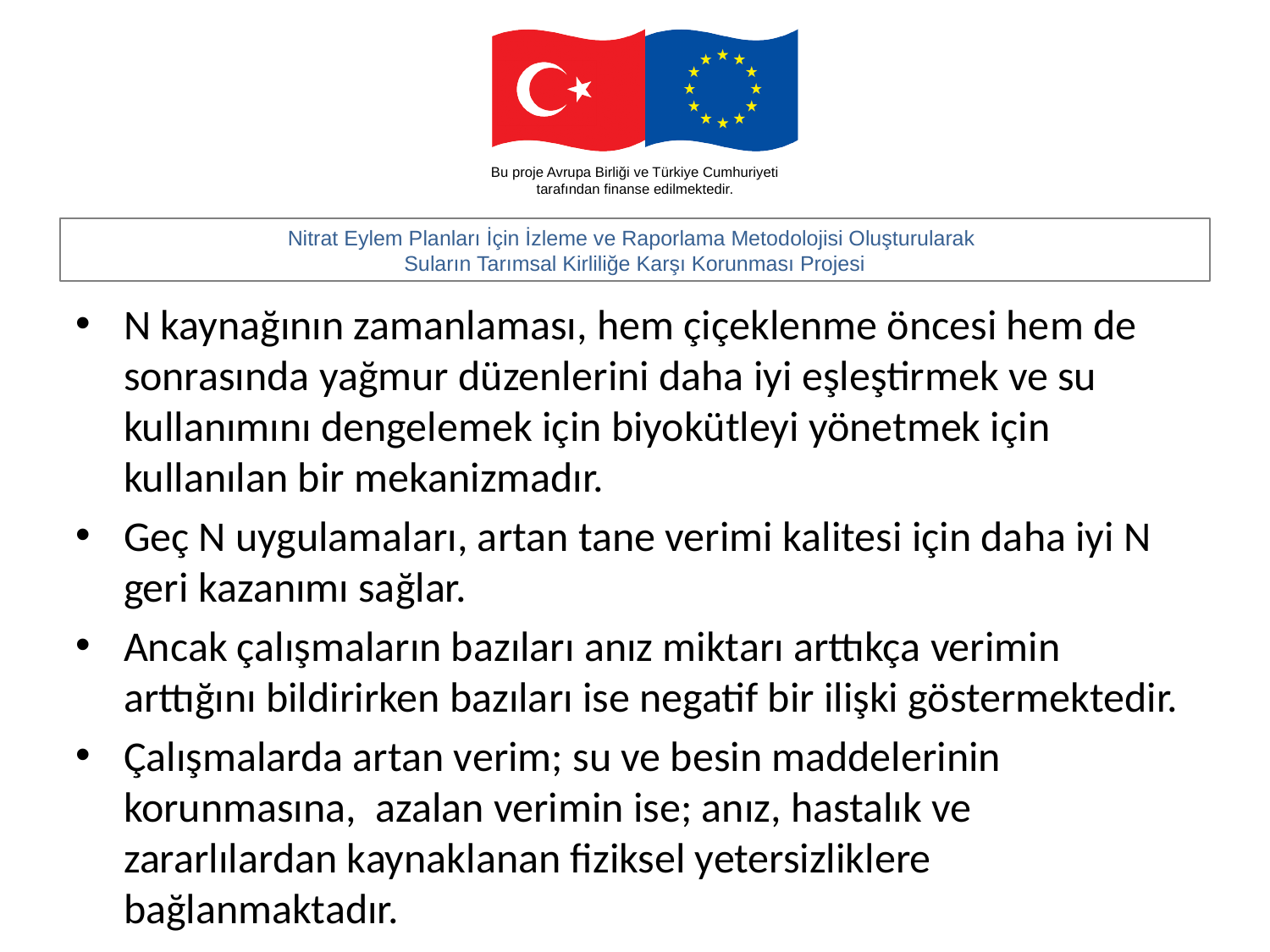

#
N kaynağının zamanlaması, hem çiçeklenme öncesi hem de sonrasında yağmur düzenlerini daha iyi eşleştirmek ve su kullanımını dengelemek için biyokütleyi yönetmek için kullanılan bir mekanizmadır.
Geç N uygulamaları, artan tane verimi kalitesi için daha iyi N geri kazanımı sağlar.
Ancak çalışmaların bazıları anız miktarı arttıkça verimin arttığını bildirirken bazıları ise negatif bir ilişki göstermektedir.
Çalışmalarda artan verim; su ve besin maddelerinin korunmasına,  azalan verimin ise; anız, hastalık ve zararlılardan kaynaklanan fiziksel yetersizliklere bağlanmaktadır.